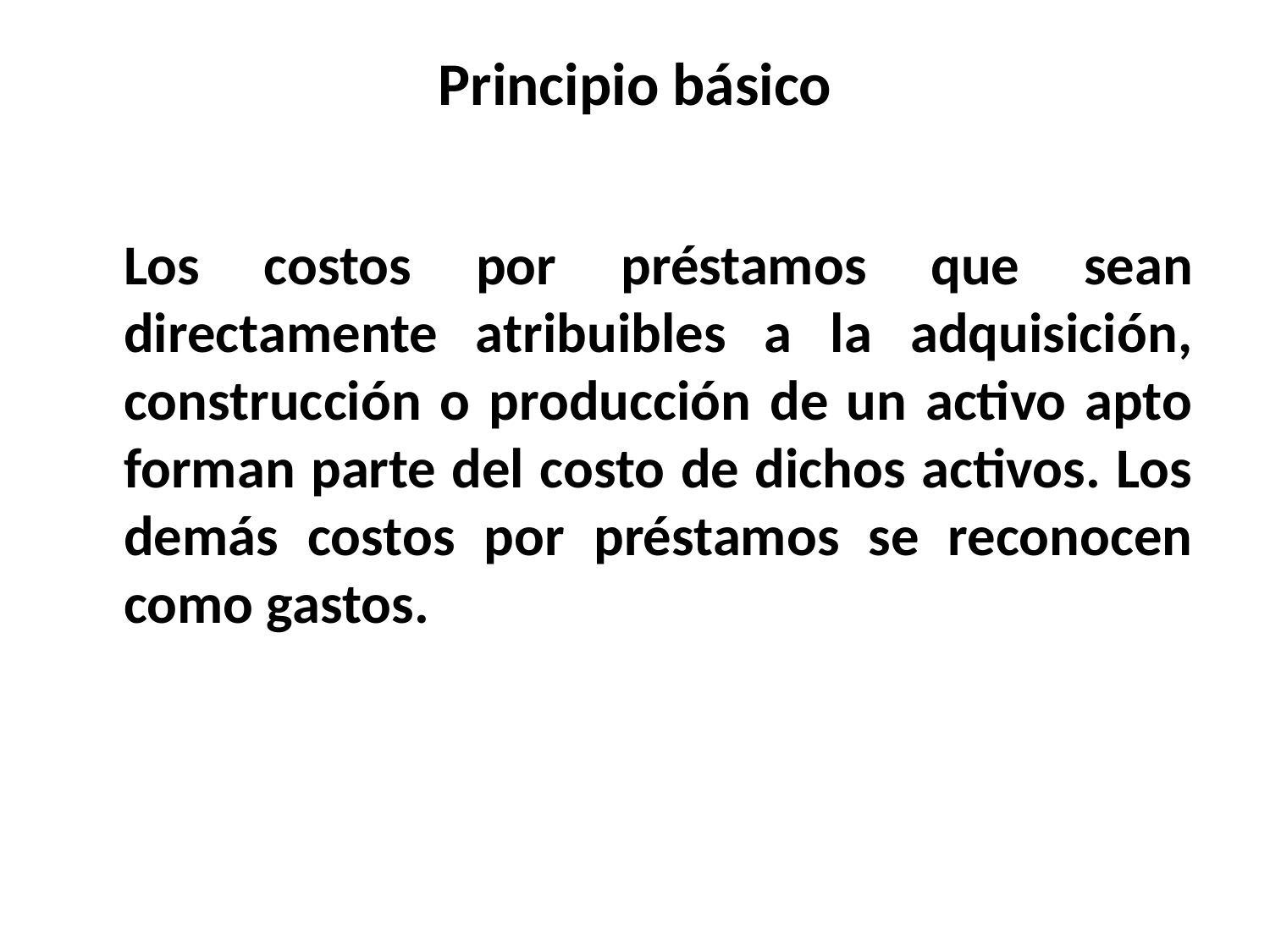

# Principio básico
	Los costos por préstamos que sean directamente atribuibles a la adquisición, construcción o producción de un activo apto forman parte del costo de dichos activos. Los demás costos por préstamos se reconocen como gastos.